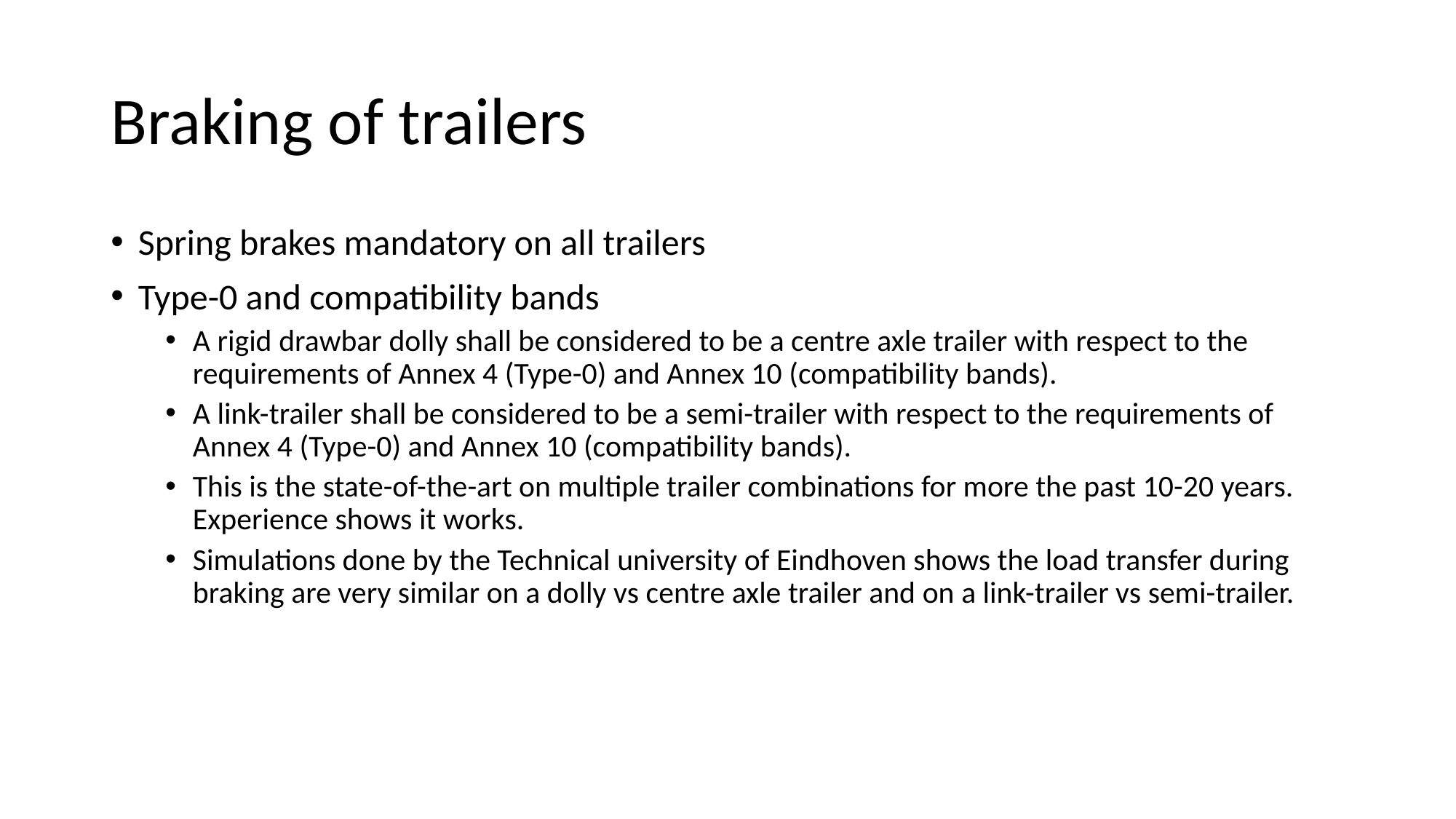

# Braking of trailers
Spring brakes mandatory on all trailers
Type-0 and compatibility bands
A rigid drawbar dolly shall be considered to be a centre axle trailer with respect to the requirements of Annex 4 (Type-0) and Annex 10 (compatibility bands).
A link-trailer shall be considered to be a semi-trailer with respect to the requirements of Annex 4 (Type-0) and Annex 10 (compatibility bands).
This is the state-of-the-art on multiple trailer combinations for more the past 10-20 years. Experience shows it works.
Simulations done by the Technical university of Eindhoven shows the load transfer during braking are very similar on a dolly vs centre axle trailer and on a link-trailer vs semi-trailer.